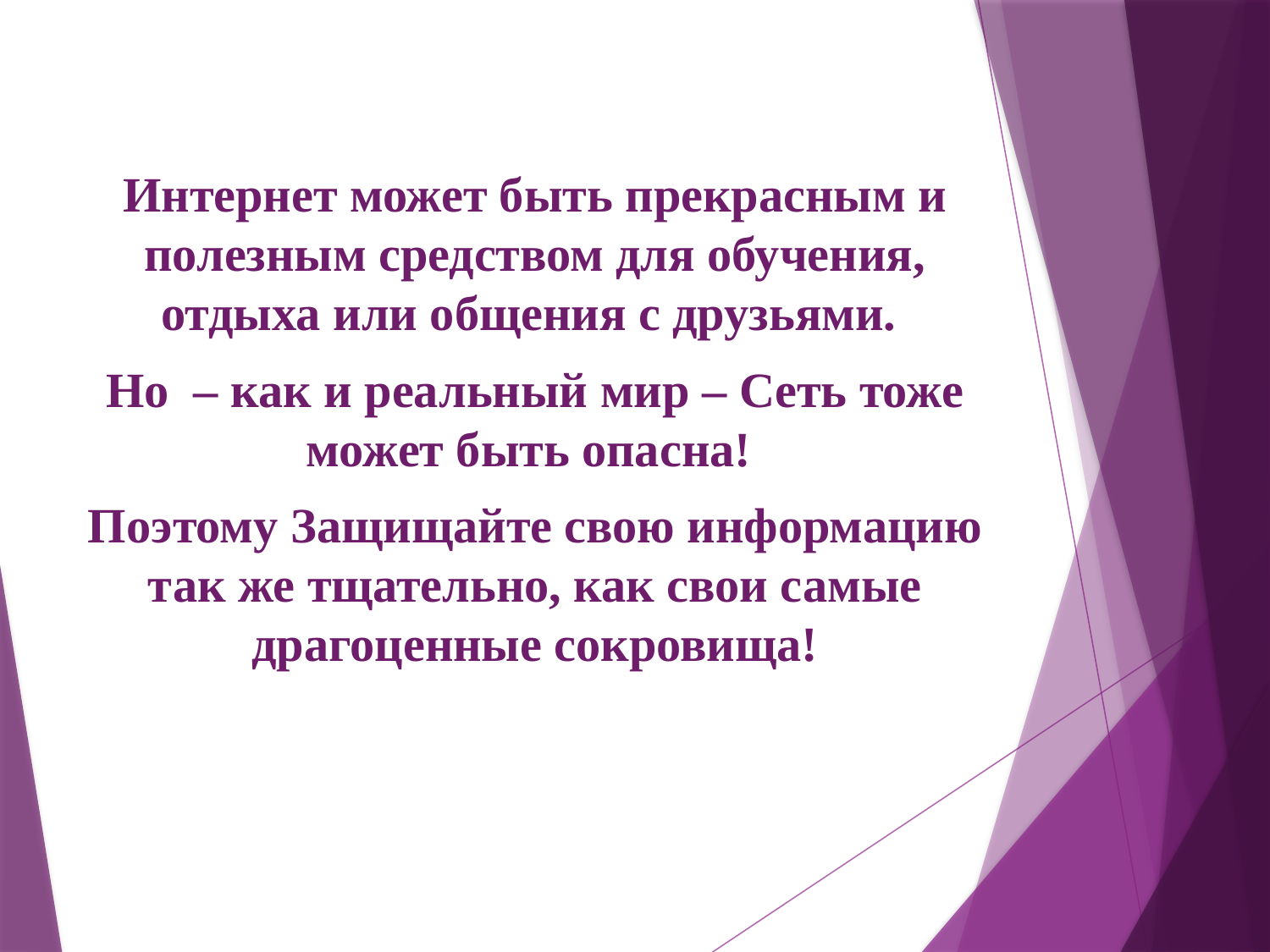

Интернет может быть прекрасным и полезным средством для обучения, отдыха или общения с друзьями.
Но  – как и реальный мир – Сеть тоже может быть опасна!
Поэтому Защищайте свою информацию так же тщательно, как свои самые драгоценные сокровища!